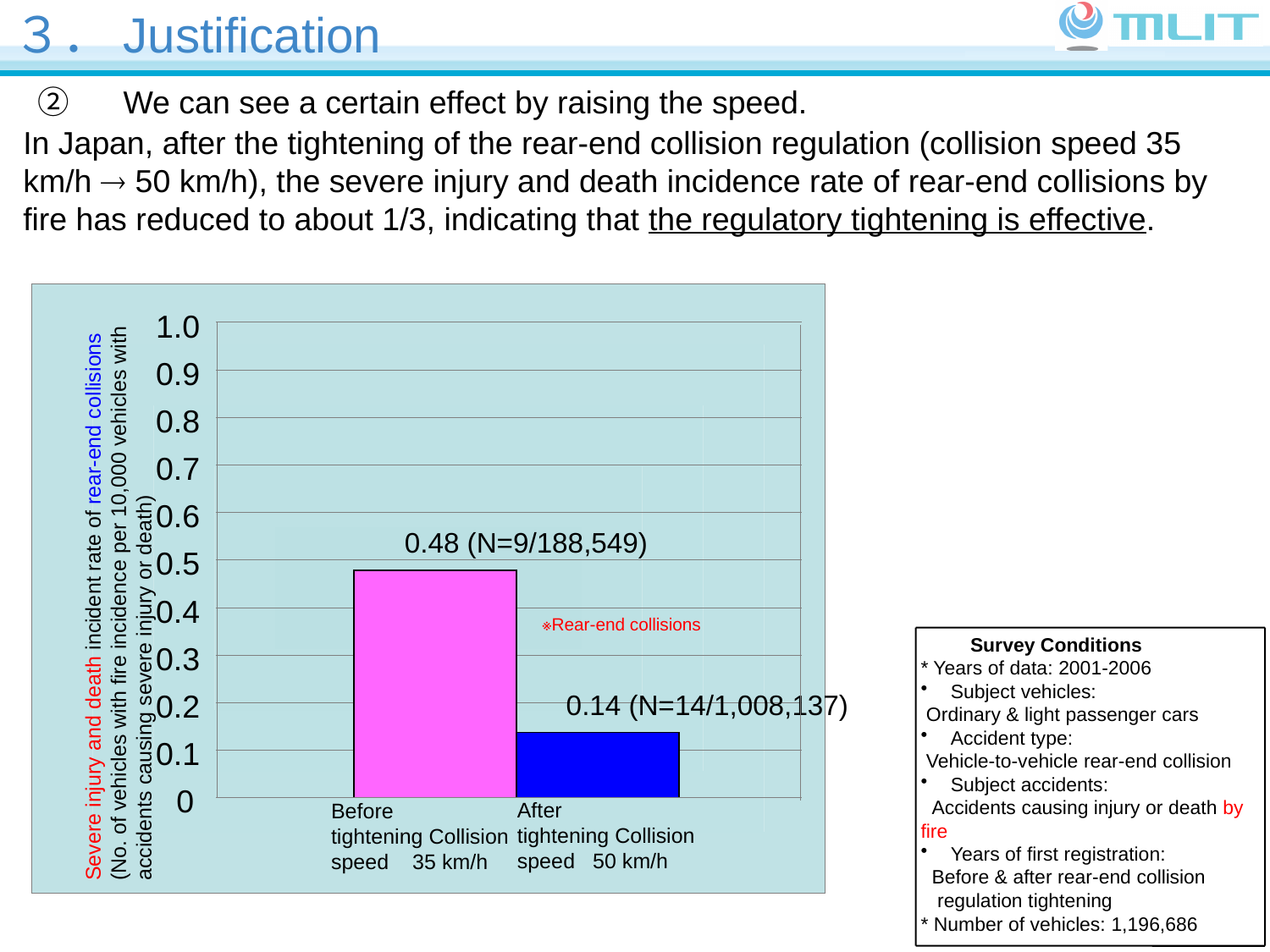

# ３．Justification
②　 We can see a certain effect by raising the speed.
In Japan, after the tightening of the rear-end collision regulation (collision speed 35 km/h → 50 km/h), the severe injury and death incidence rate of rear-end collisions by fire has reduced to about 1/3, indicating that the regulatory tightening is effective.

1.0

0.9

0.8

0.7

0.6
Severe injury and death incident rate of rear-end collisions
(No. of vehicles with fire incidence per 10,000 vehicles with accidents causing severe injury or death)

0.48 (N=9/188,549)
0.5

0.4

0.3

0.14 (N=14/1,008,137)
0.2

0.1

0
After
tightening Collision speed   50 km/h
Before
tightening Collision speed    35 km/h

※Rear-end collisions
         Survey Conditions
* Years of data: 2001-2006
Subject vehicles:
 Ordinary & light passenger cars
Accident type:
 Vehicle-to-vehicle rear-end collision
Subject accidents:
  Accidents causing injury or death by fire
Years of first registration:
  Before & after rear-end collision
   regulation tightening
* Number of vehicles: 1,196,686